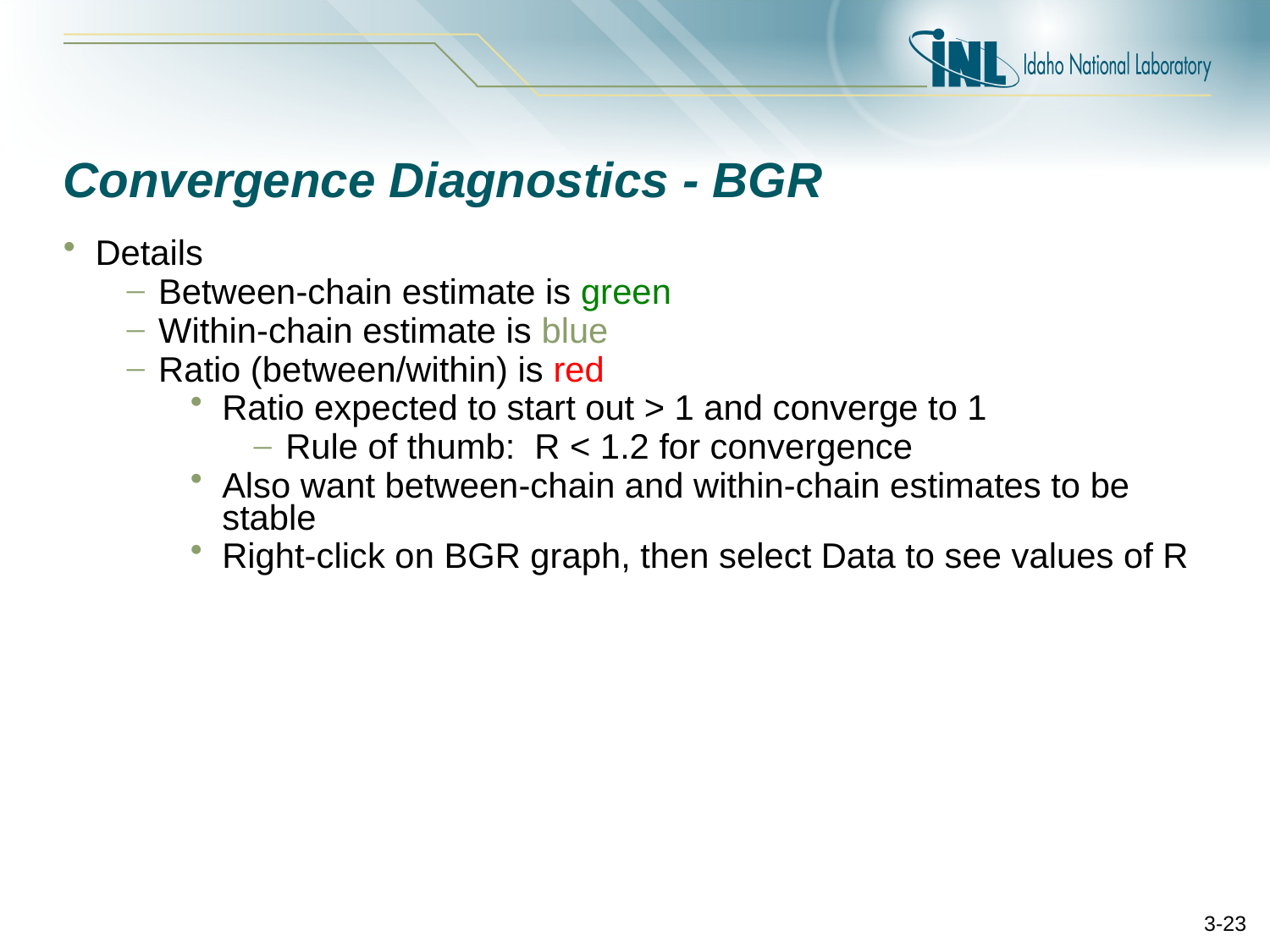

# Convergence Diagnostics - BGR
Details
Between-chain estimate is green
Within-chain estimate is blue
Ratio (between/within) is red
Ratio expected to start out > 1 and converge to 1
Rule of thumb:  R < 1.2 for convergence
Also want between-chain and within-chain estimates to be stable
Right-click on BGR graph, then select Data to see values of R
3-23